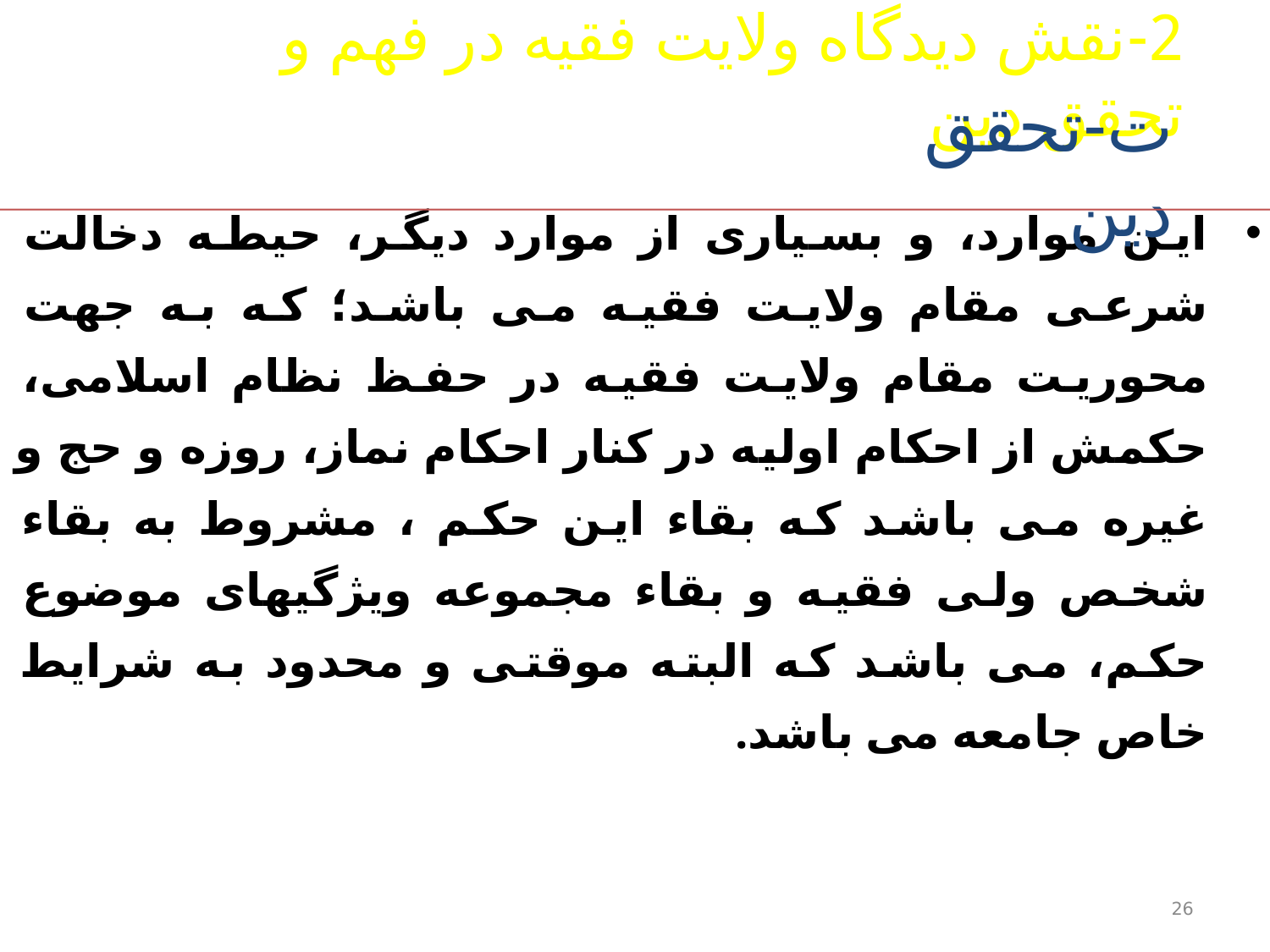

2-نقش ديدگاه ولايت فقيه در فهم و تحقق دين
ت-تحقق دین
این موارد، و بسیاری از موارد دیگر، حیطه دخالت شرعی مقام ولایت فقیه می باشد؛ که به جهت محوریت مقام ولایت فقیه در حفظ نظام اسلامی، حکمش از احکام اولیه در کنار احکام نماز، روزه و حج و غیره می باشد که بقاء این حکم ، مشروط به بقاء شخص ولی فقیه و بقاء مجموعه ویژگیهای موضوع حکم، می باشد که البته موقتی و محدود به شرایط خاص جامعه می باشد.

26